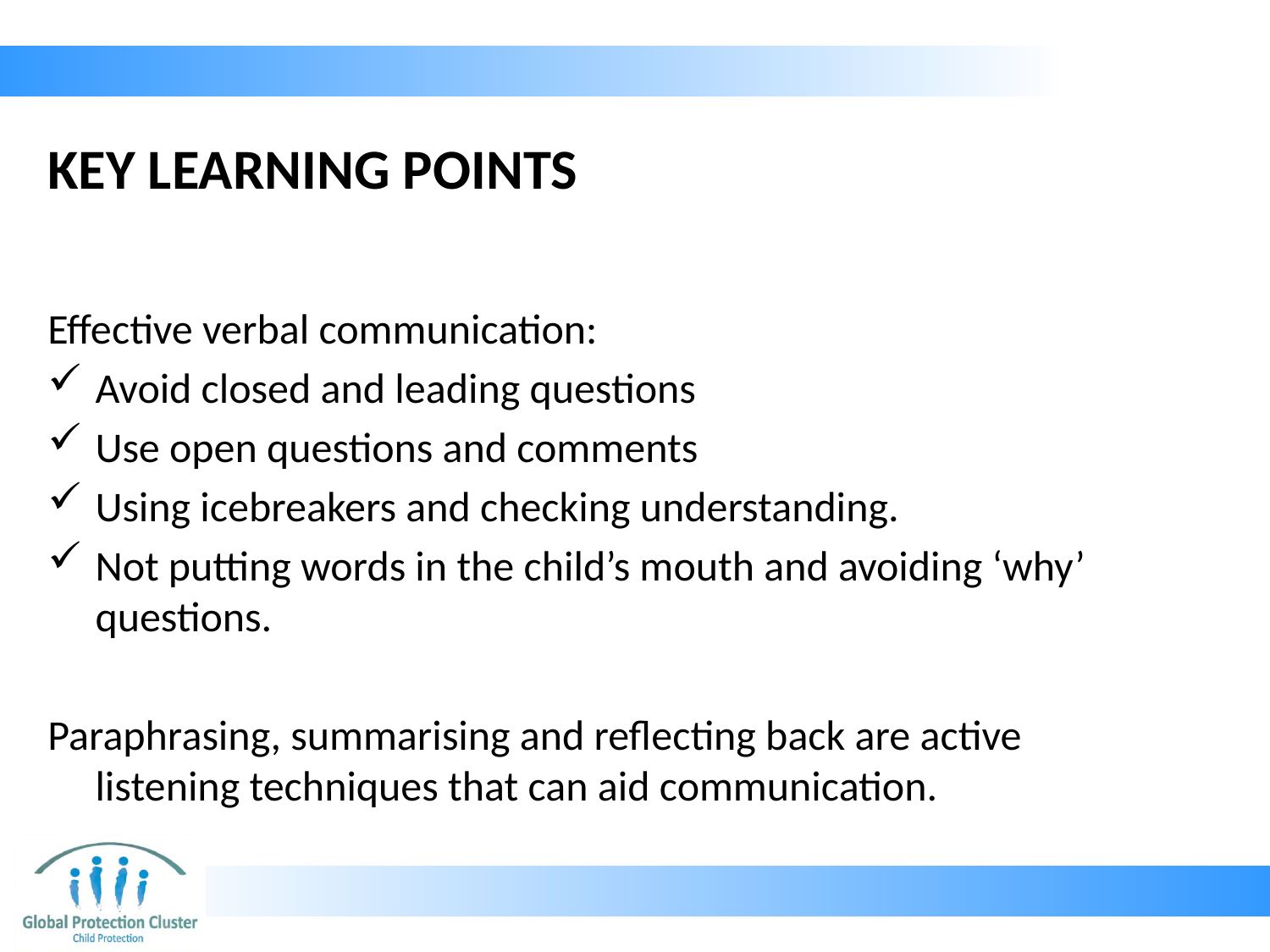

# KEY LEARNING POINTS

Effective verbal communication:
Avoid closed and leading questions
Use open questions and comments
Using icebreakers and checking understanding.
Not putting words in the child’s mouth and avoiding ‘why’ questions.

Paraphrasing, summarising and reflecting back are active listening techniques that can aid communication.